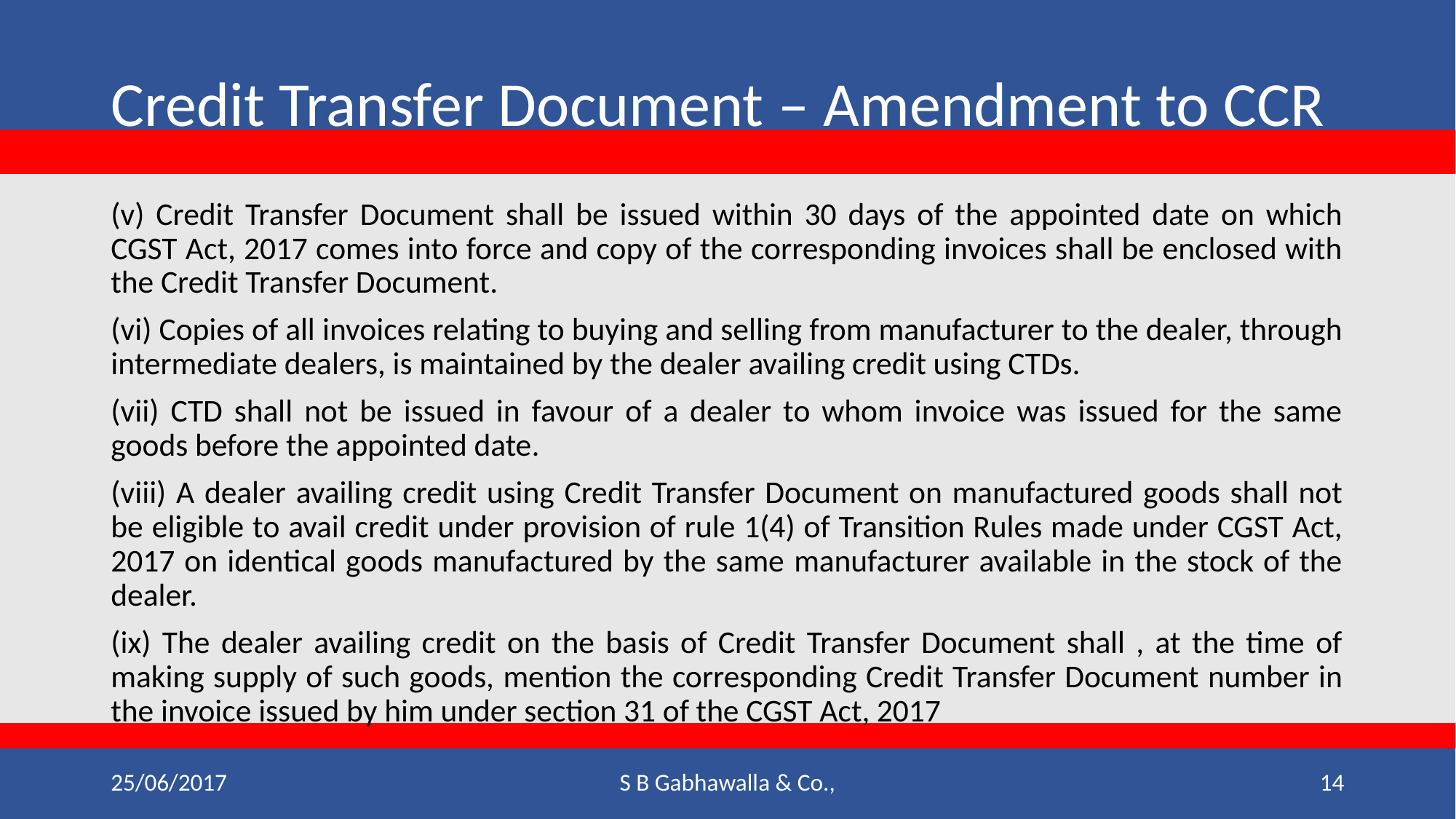

# Credit Transfer Document – Amendment to CCR
(v) Credit Transfer Document shall be issued within 30 days of the appointed date on which CGST Act, 2017 comes into force and copy of the corresponding invoices shall be enclosed with the Credit Transfer Document.
(vi) Copies of all invoices relating to buying and selling from manufacturer to the dealer, through intermediate dealers, is maintained by the dealer availing credit using CTDs.
(vii) CTD shall not be issued in favour of a dealer to whom invoice was issued for the same goods before the appointed date.
(viii) A dealer availing credit using Credit Transfer Document on manufactured goods shall not be eligible to avail credit under provision of rule 1(4) of Transition Rules made under CGST Act, 2017 on identical goods manufactured by the same manufacturer available in the stock of the dealer.
(ix) The dealer availing credit on the basis of Credit Transfer Document shall , at the time of making supply of such goods, mention the corresponding Credit Transfer Document number in the invoice issued by him under section 31 of the CGST Act, 2017
25/06/2017
S B Gabhawalla & Co.,
14